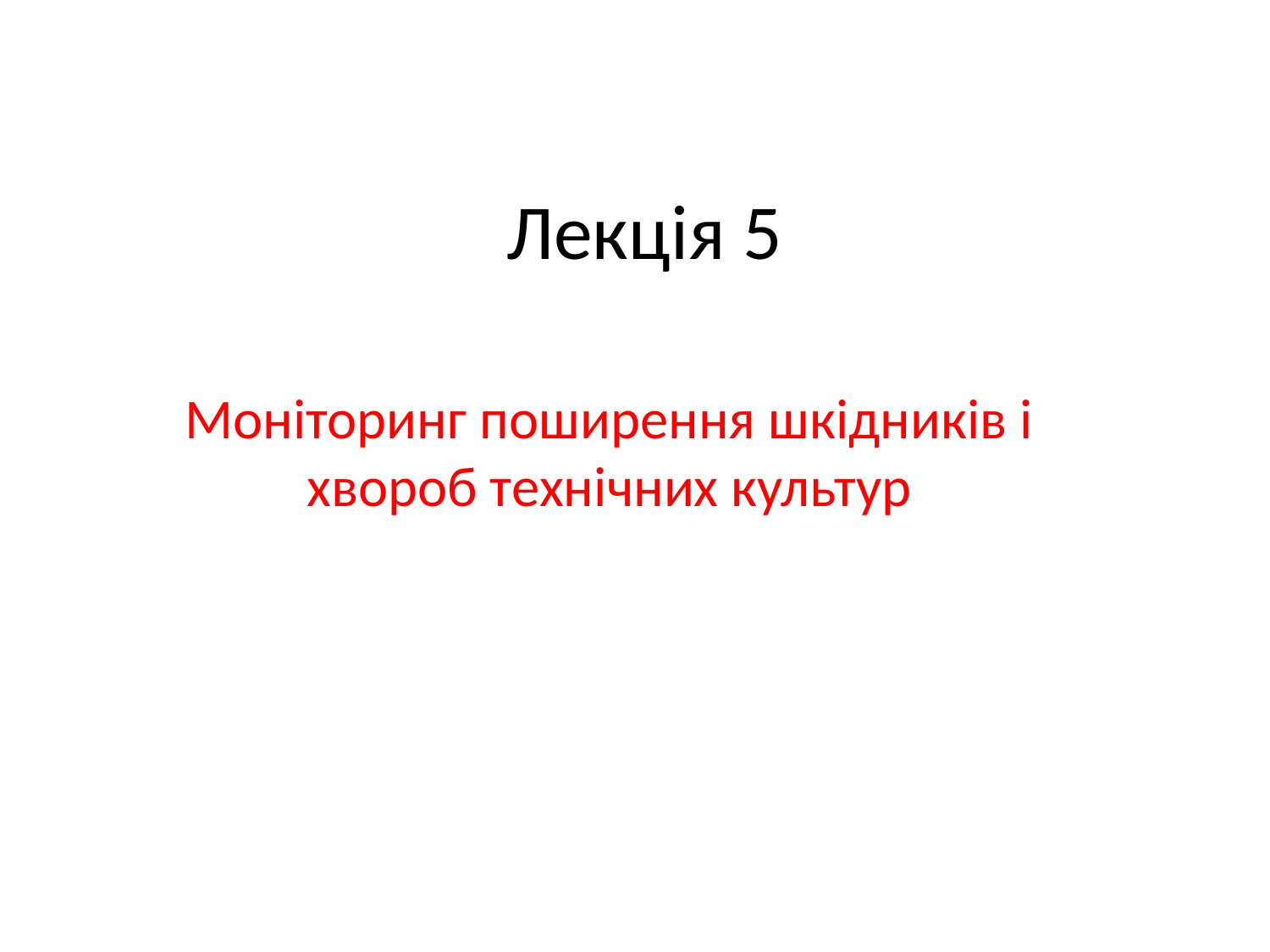

# Лекція 5
Моніторинг поширення шкідників і хвороб технічних культур